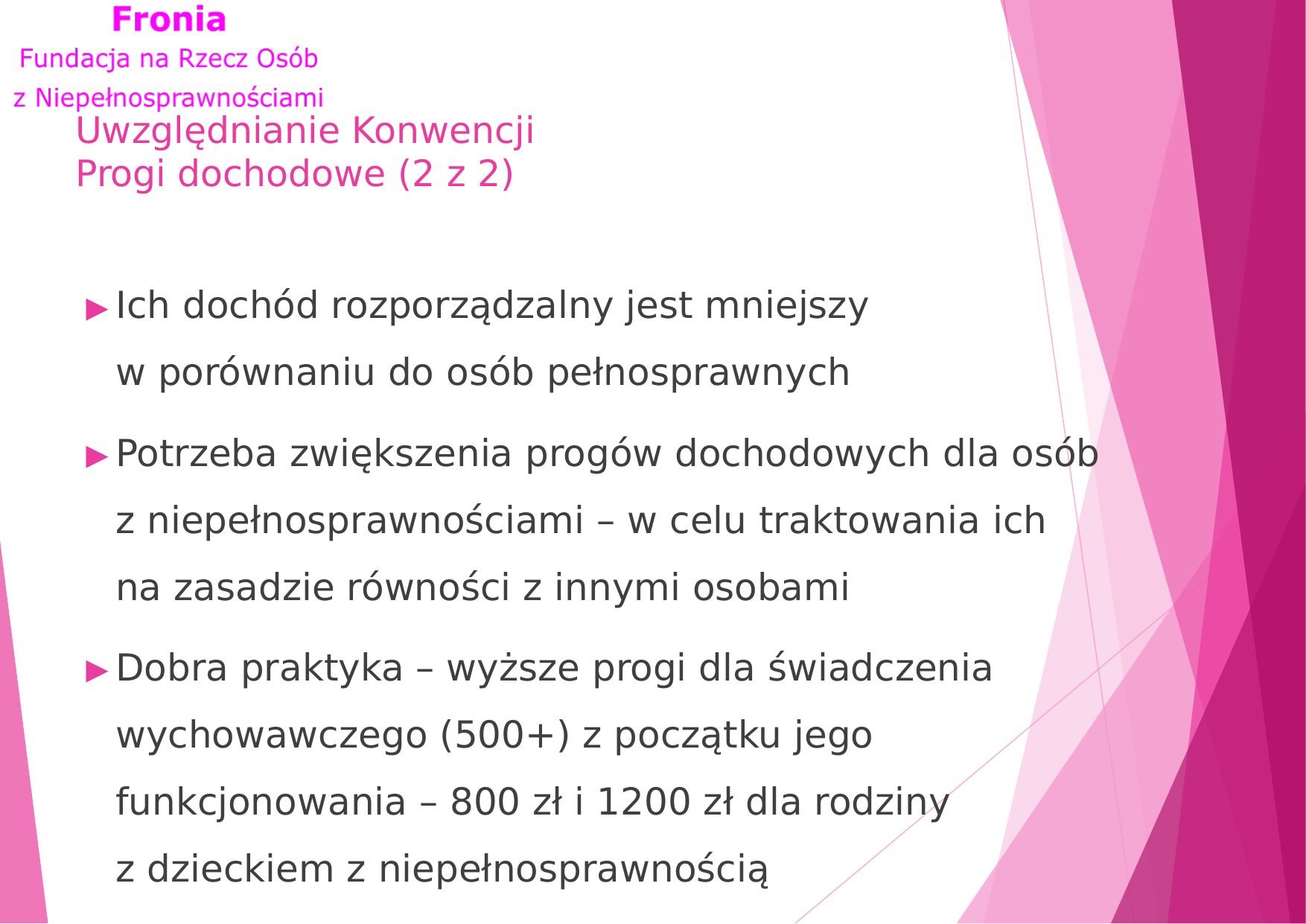

# Uwzględnianie Konwencji Progi dochodowe (2 z 2)
Ich dochód rozporządzalny jest mniejszy w porównaniu do osób pełnosprawnych
Potrzeba zwiększenia progów dochodowych dla osób z niepełnosprawnościami – w celu traktowania ich na zasadzie równości z innymi osobami
Dobra praktyka – wyższe progi dla świadczenia wychowawczego (500+) z początku jego funkcjonowania – 800 zł i 1200 zł dla rodziny z dzieckiem z niepełnosprawnością